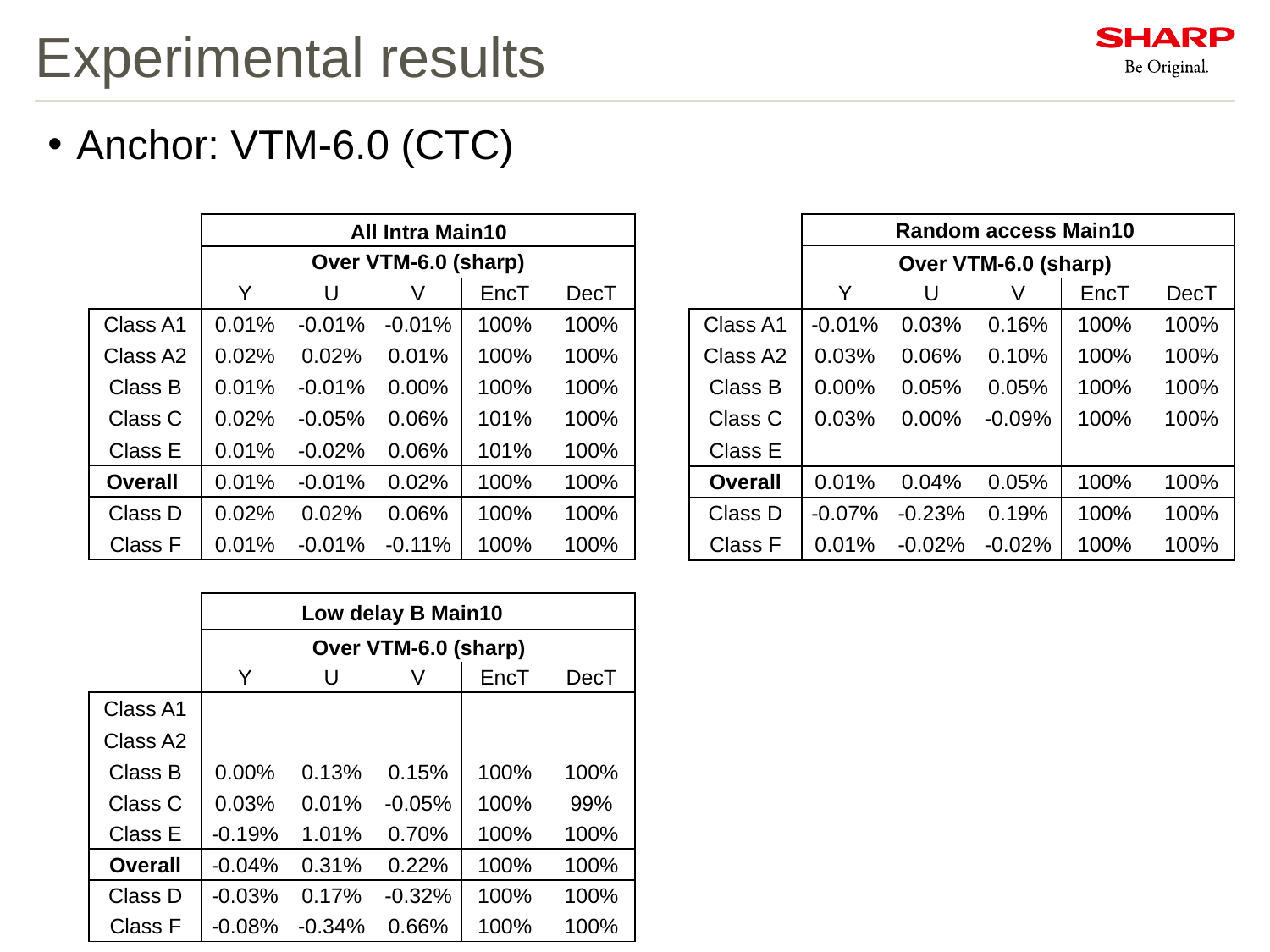

# Experimental results
Anchor: VTM-6.0 (CTC)
|  | All Intra Main10 |  |  |  |  |
| --- | --- | --- | --- | --- | --- |
|  | Over VTM-6.0 (sharp) |  |  |  |  |
|  | Y | U | V | EncT | DecT |
| Class A1 | 0.01% | -0.01% | -0.01% | 100% | 100% |
| Class A2 | 0.02% | 0.02% | 0.01% | 100% | 100% |
| Class B | 0.01% | -0.01% | 0.00% | 100% | 100% |
| Class C | 0.02% | -0.05% | 0.06% | 101% | 100% |
| Class E | 0.01% | -0.02% | 0.06% | 101% | 100% |
| Overall | 0.01% | -0.01% | 0.02% | 100% | 100% |
| Class D | 0.02% | 0.02% | 0.06% | 100% | 100% |
| Class F | 0.01% | -0.01% | -0.11% | 100% | 100% |
|  | Random access Main10 |  |  |  |  |
| --- | --- | --- | --- | --- | --- |
|  | Over VTM-6.0 (sharp) |  |  |  |  |
|  | Y | U | V | EncT | DecT |
| Class A1 | -0.01% | 0.03% | 0.16% | 100% | 100% |
| Class A2 | 0.03% | 0.06% | 0.10% | 100% | 100% |
| Class B | 0.00% | 0.05% | 0.05% | 100% | 100% |
| Class C | 0.03% | 0.00% | -0.09% | 100% | 100% |
| Class E |  |  |  |  |  |
| Overall | 0.01% | 0.04% | 0.05% | 100% | 100% |
| Class D | -0.07% | -0.23% | 0.19% | 100% | 100% |
| Class F | 0.01% | -0.02% | -0.02% | 100% | 100% |
|  | Low delay B Main10 |  |  |  |  |
| --- | --- | --- | --- | --- | --- |
|  | Over VTM-6.0 (sharp) |  |  |  |  |
|  | Y | U | V | EncT | DecT |
| Class A1 |  |  |  |  |  |
| Class A2 |  |  |  |  |  |
| Class B | 0.00% | 0.13% | 0.15% | 100% | 100% |
| Class C | 0.03% | 0.01% | -0.05% | 100% | 99% |
| Class E | -0.19% | 1.01% | 0.70% | 100% | 100% |
| Overall | -0.04% | 0.31% | 0.22% | 100% | 100% |
| Class D | -0.03% | 0.17% | -0.32% | 100% | 100% |
| Class F | -0.08% | -0.34% | 0.66% | 100% | 100% |